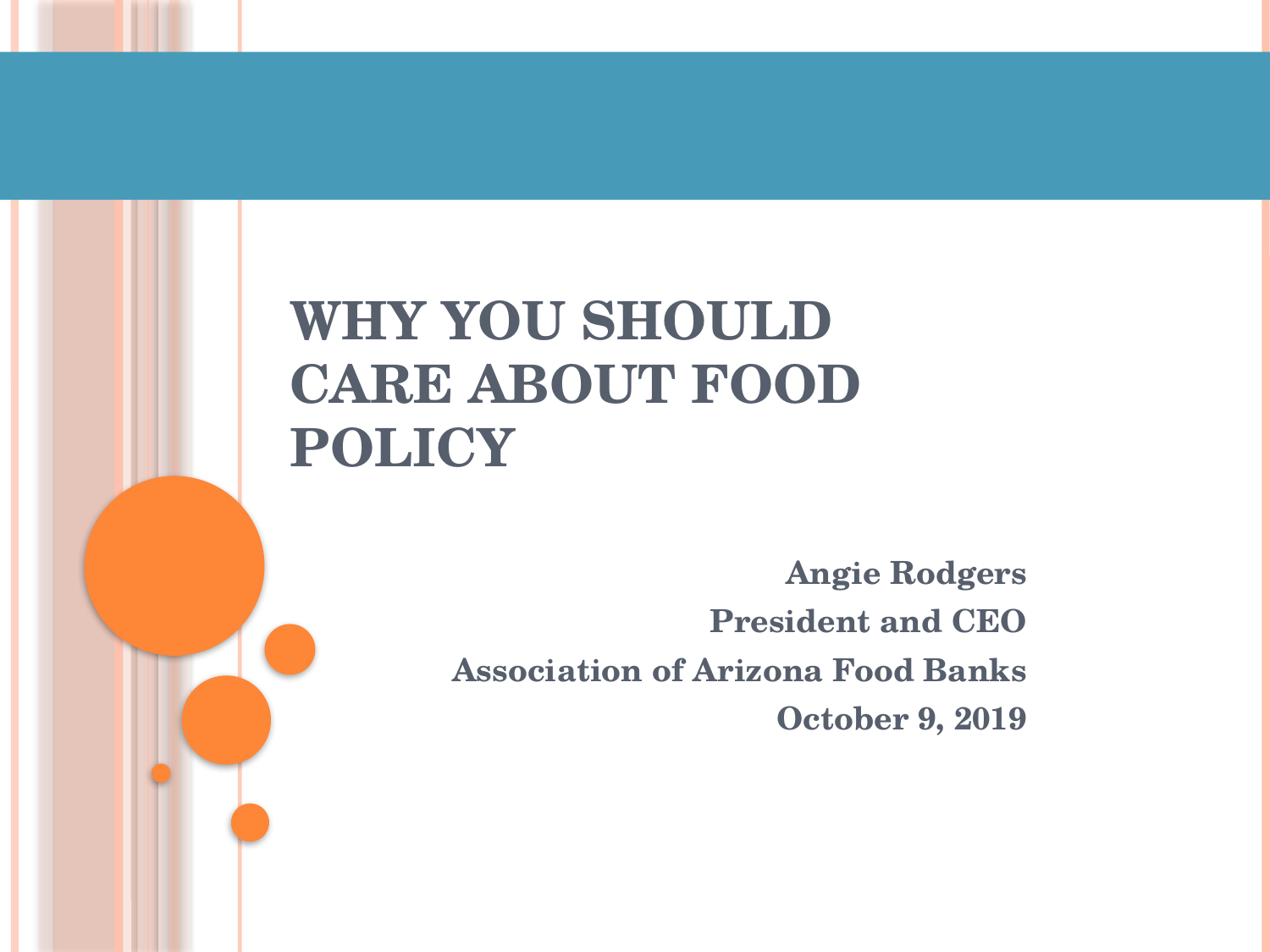

# Why You Should Care About Food Policy
Angie Rodgers
President and CEO
Association of Arizona Food Banks
October 9, 2019